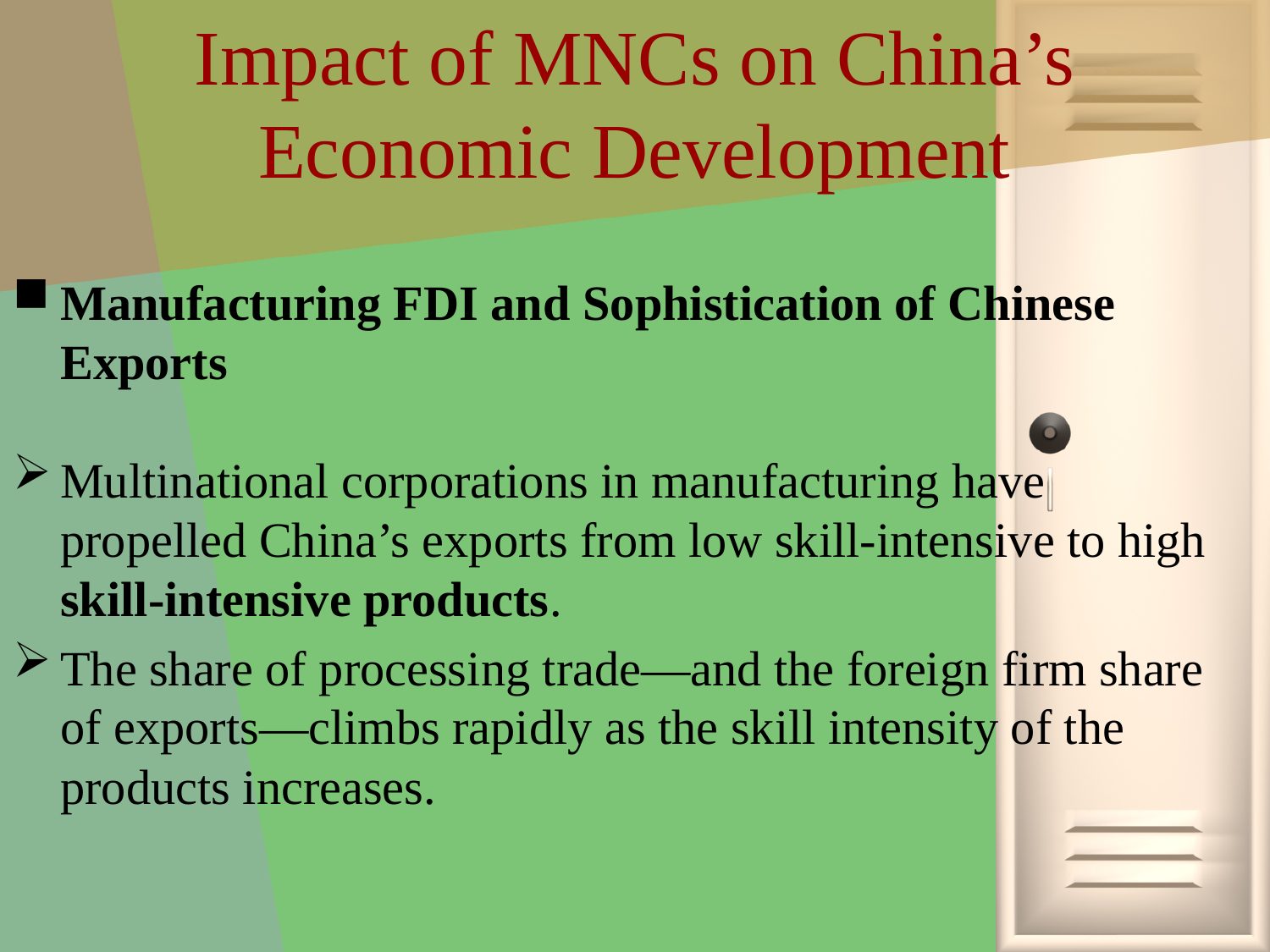

# Impact of MNCs on China’s Economic Development
Manufacturing FDI and Sophistication of Chinese Exports

Multinational corporations in manufacturing have propelled China’s exports from low skill-intensive to high skill-intensive products.
The share of processing trade—and the foreign firm share of exports—climbs rapidly as the skill intensity of the products increases.